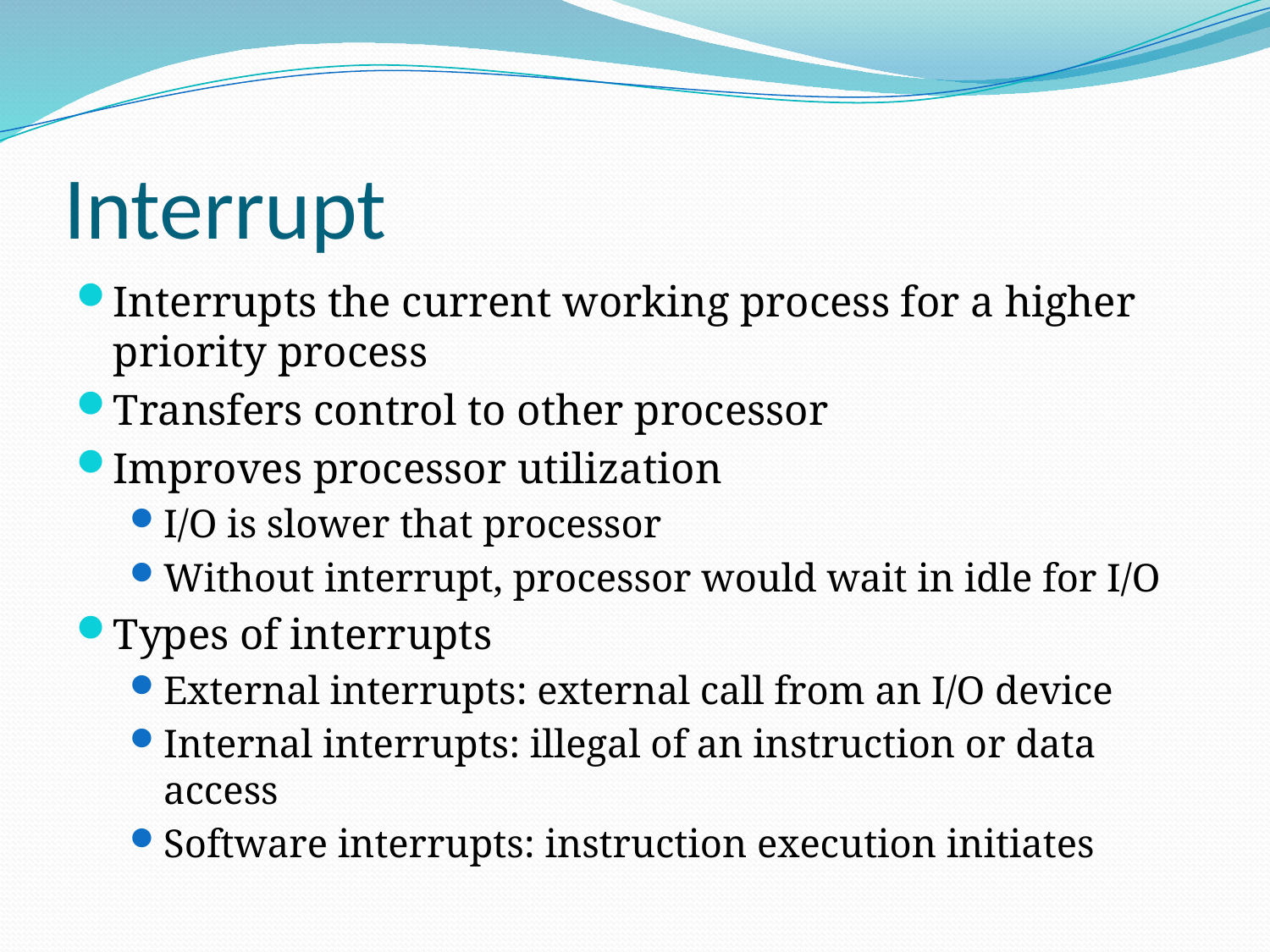

# Interrupt
Interrupts the current working process for a higher priority process
Transfers control to other processor
Improves processor utilization
I/O is slower that processor
Without interrupt, processor would wait in idle for I/O
Types of interrupts
External interrupts: external call from an I/O device
Internal interrupts: illegal of an instruction or data access
Software interrupts: instruction execution initiates